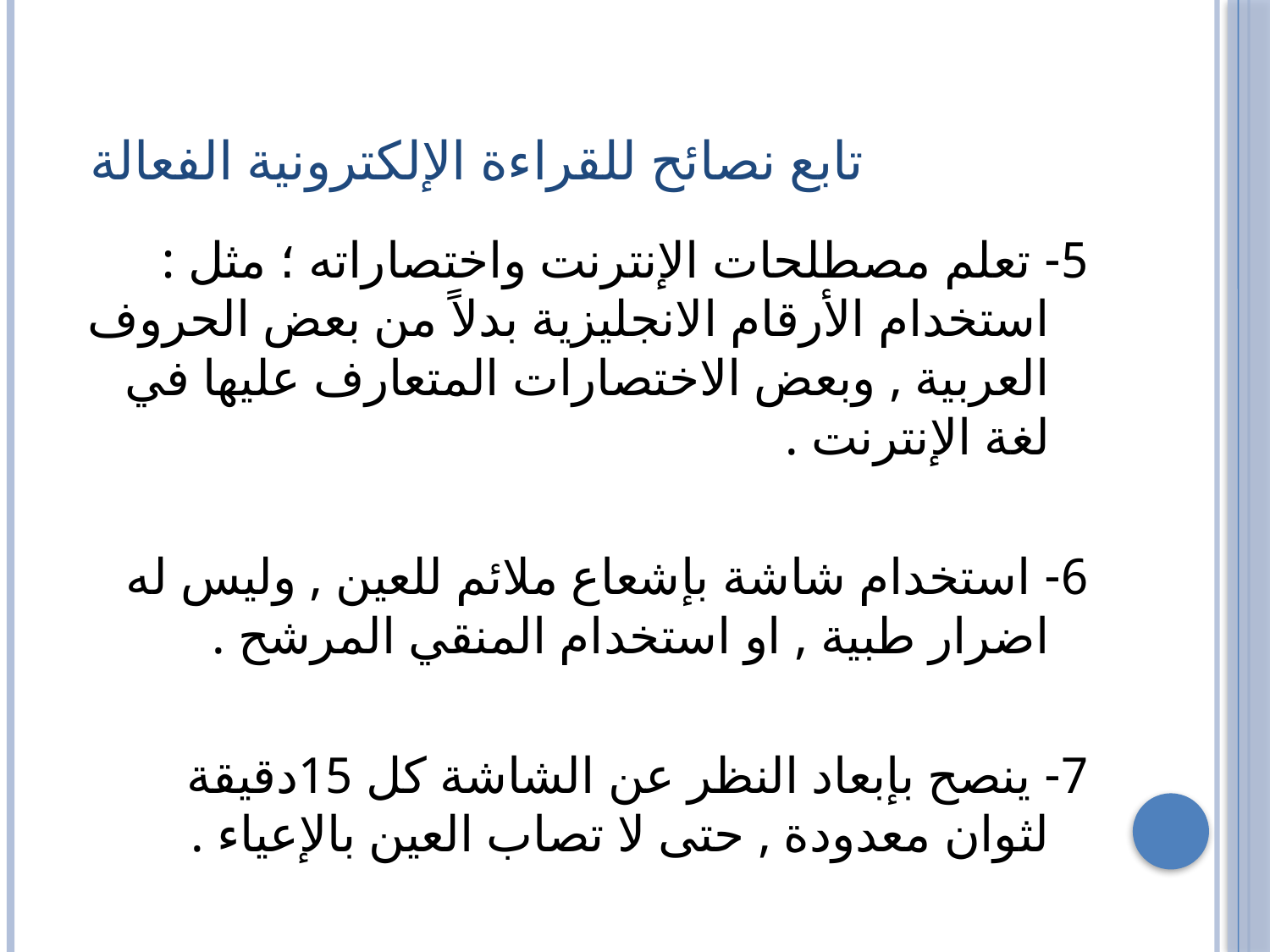

# تابع نصائح للقراءة الإلكترونية الفعالة
5- تعلم مصطلحات الإنترنت واختصاراته ؛ مثل : استخدام الأرقام الانجليزية بدلاً من بعض الحروف العربية , وبعض الاختصارات المتعارف عليها في لغة الإنترنت .

6- استخدام شاشة بإشعاع ملائم للعين , وليس له اضرار طبية , او استخدام المنقي المرشح .

7- ينصح بإبعاد النظر عن الشاشة كل 15دقيقة لثوان معدودة , حتى لا تصاب العين بالإعياء .